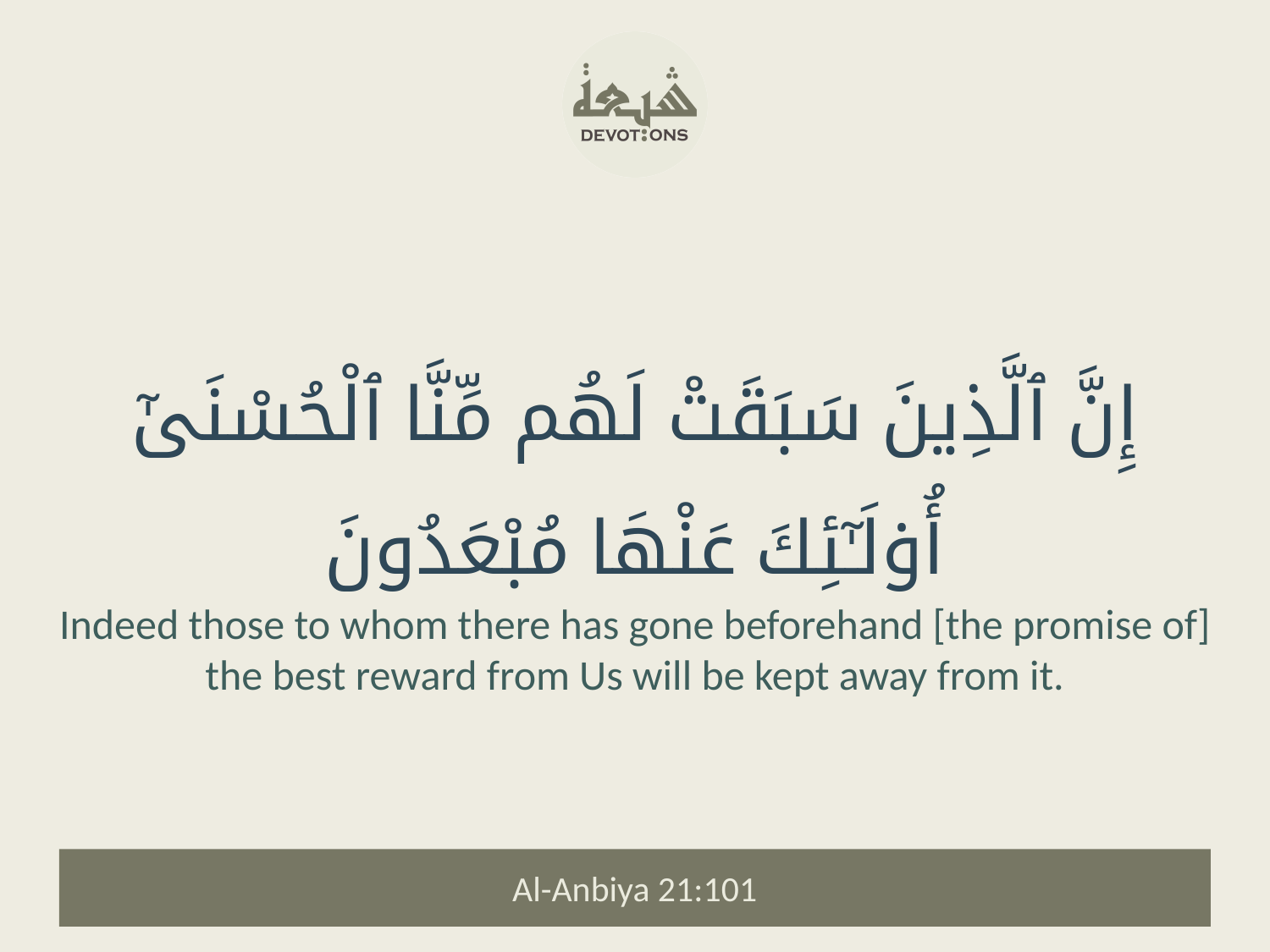

إِنَّ ٱلَّذِينَ سَبَقَتْ لَهُم مِّنَّا ٱلْحُسْنَىٰٓ أُو۟لَـٰٓئِكَ عَنْهَا مُبْعَدُونَ
Indeed those to whom there has gone beforehand [the promise of] the best reward from Us will be kept away from it.
Al-Anbiya 21:101